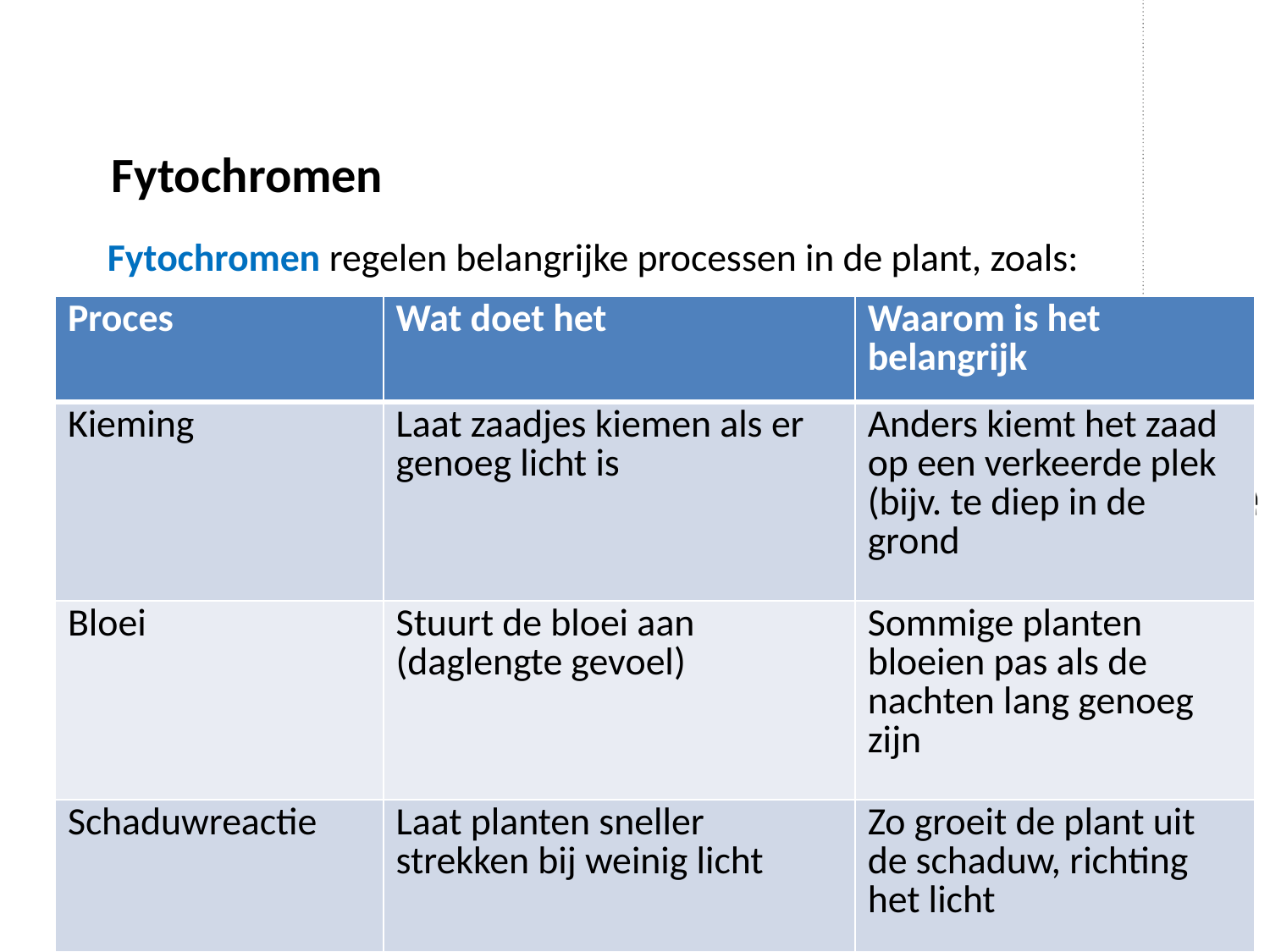

Fytochromen
Fytochromen regelen belangrijke processen in de plant, zoals:
| Proces | Wat doet het | Waarom is het belangrijk |
| --- | --- | --- |
| Kieming | Laat zaadjes kiemen als er genoeg licht is | Anders kiemt het zaad op een verkeerde plek (bijv. te diep in de grond |
| Bloei | Stuurt de bloei aan (daglengte gevoel) | Sommige planten bloeien pas als de nachten lang genoeg zijn |
| Schaduwreactie | Laat planten sneller strekken bij weinig licht | Zo groeit de plant uit de schaduw, richting het licht |